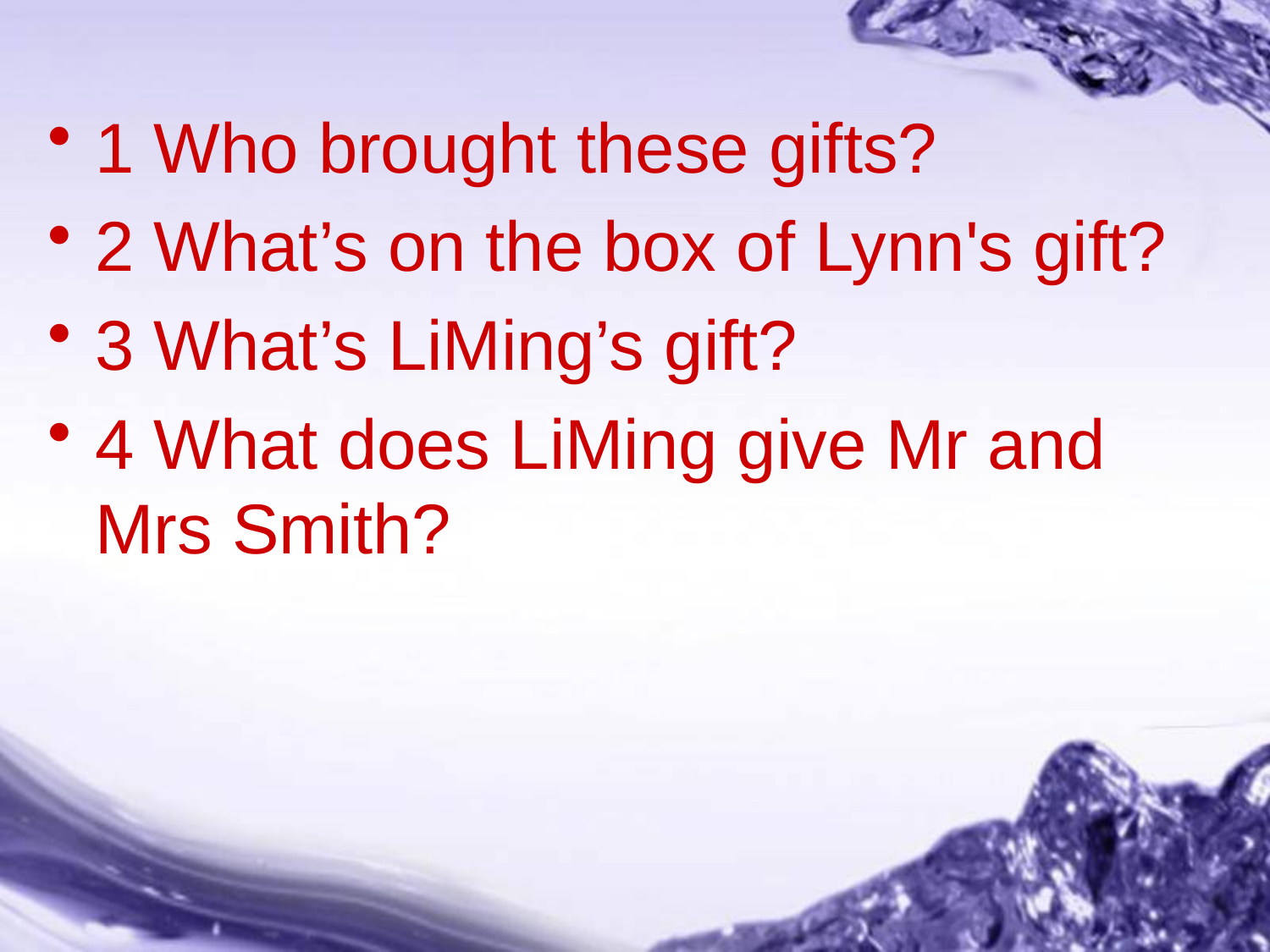

1 Who brought these gifts?
2 What’s on the box of Lynn's gift?
3 What’s LiMing’s gift?
4 What does LiMing give Mr and Mrs Smith?